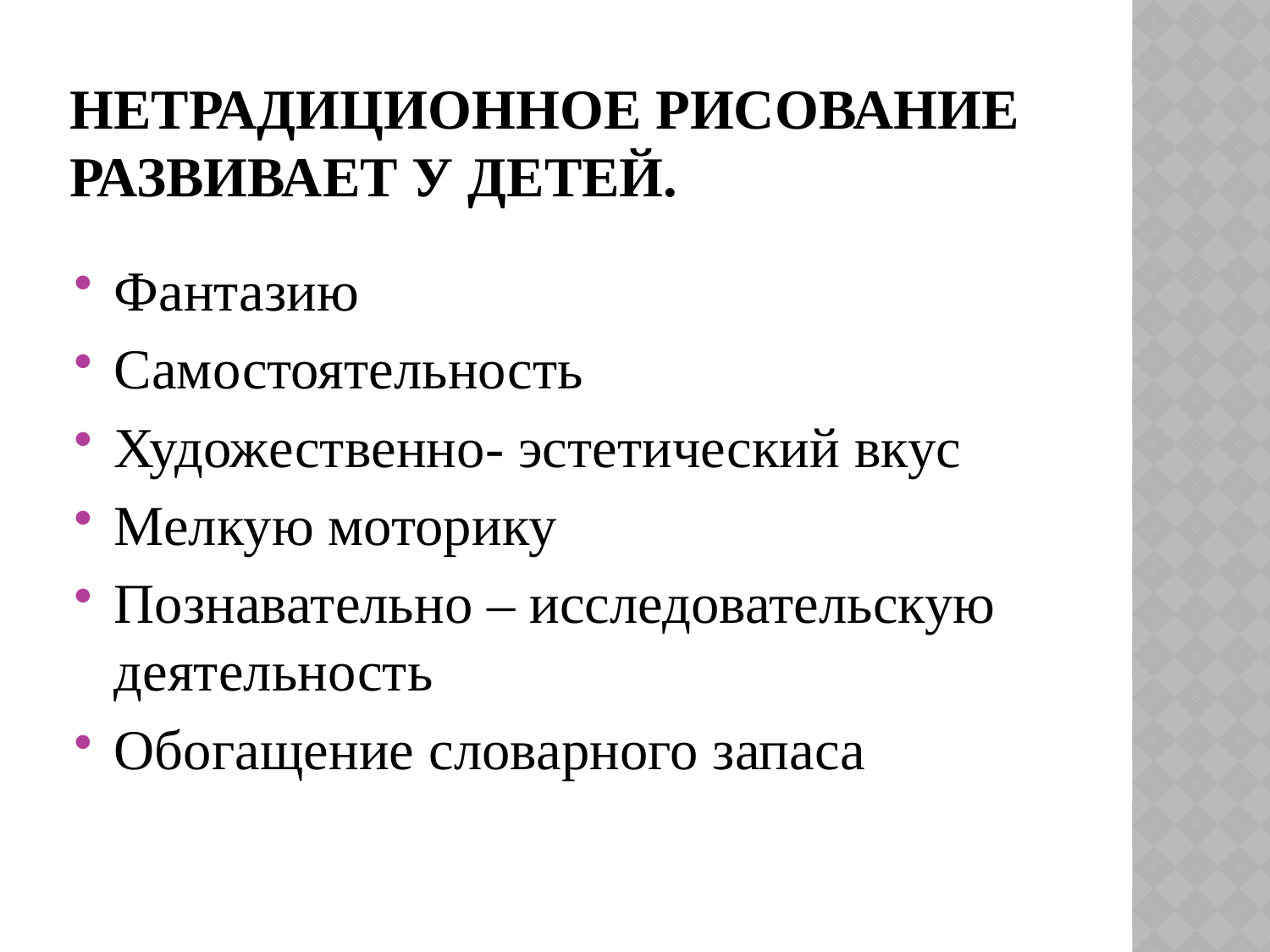

# Нетрадиционное рисование развивает у детей.
Фантазию
Самостоятельность
Художественно- эстетический вкус
Мелкую моторику
Познавательно – исследовательскую деятельность
Обогащение словарного запаса